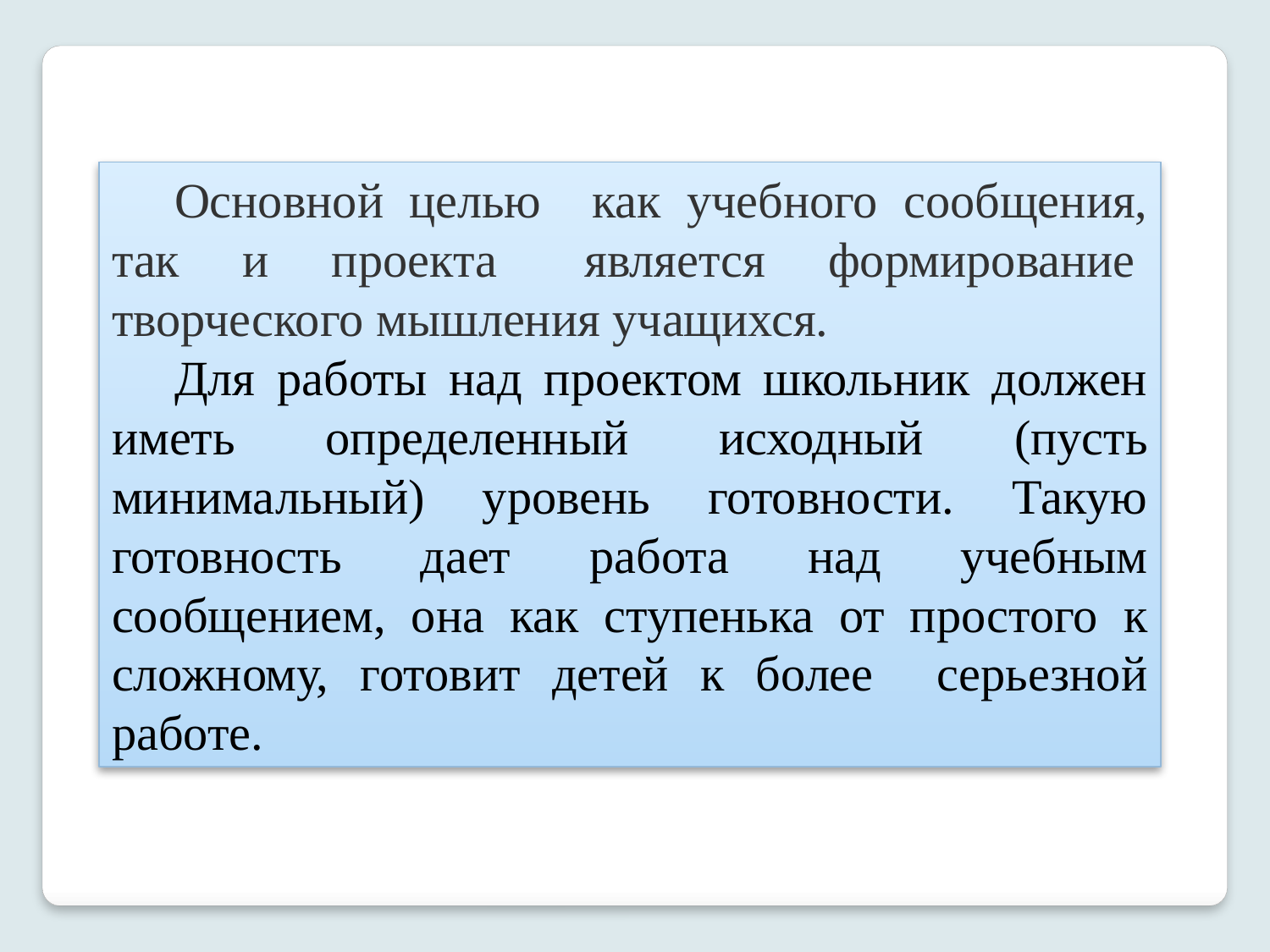

Основной целью  как учебного сообщения, так и проекта   является формирование  творческого мышления учащихся.
Для работы над проектом школьник должен иметь определенный исходный (пусть минимальный) уровень готовности. Такую готовность дает работа над учебным сообщением, она как ступенька от простого к сложному, готовит детей к более  серьезной работе.